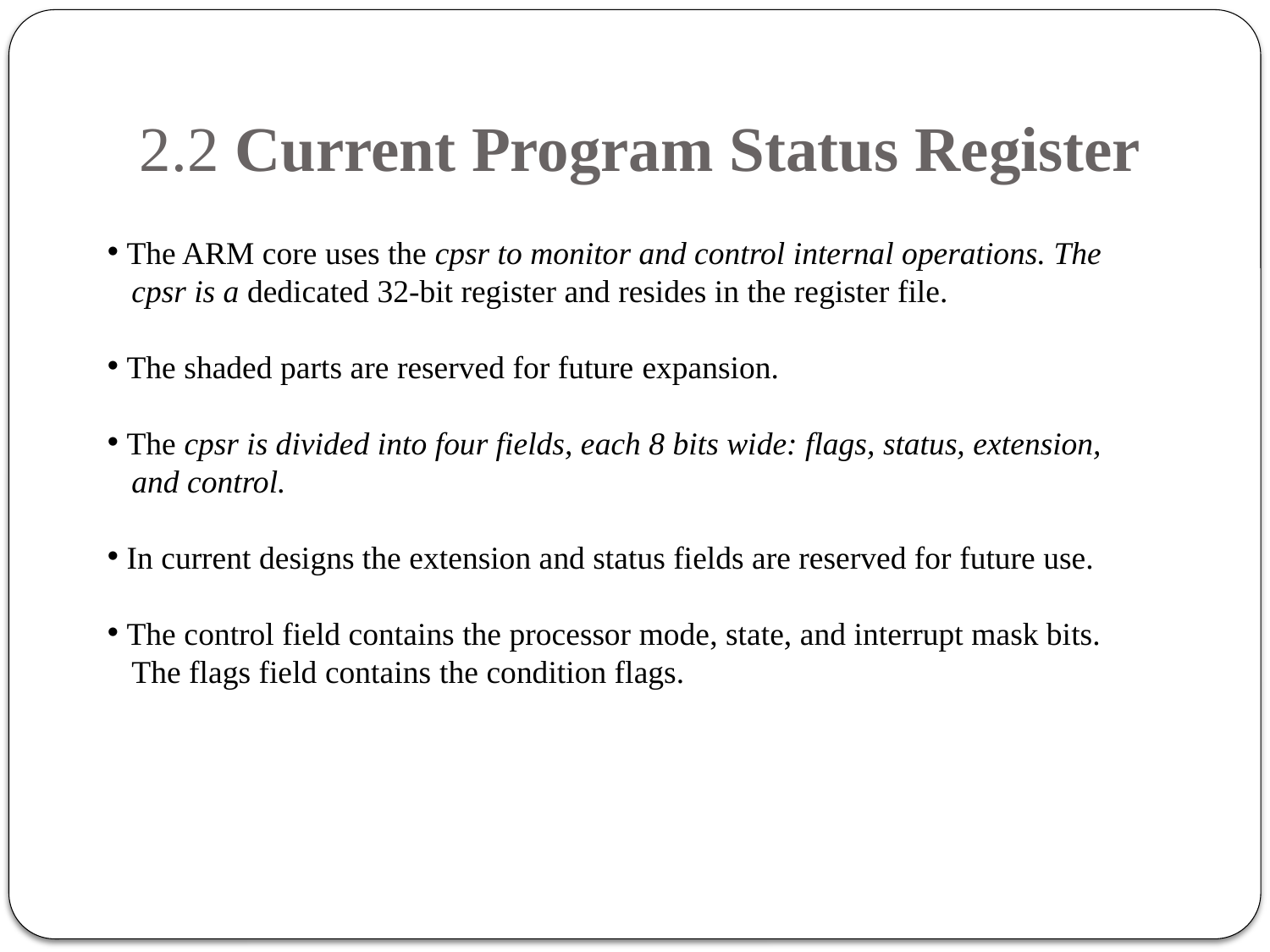

# 2.2 Current Program Status Register
 The ARM core uses the cpsr to monitor and control internal operations. The
   cpsr is a dedicated 32-bit register and resides in the register file.

 The shaded parts are reserved for future expansion.

 The cpsr is divided into four fields, each 8 bits wide: flags, status, extension,
   and control.

 In current designs the extension and status fields are reserved for future use.

 The control field contains the processor mode, state, and interrupt mask bits.
   The flags field contains the condition flags.